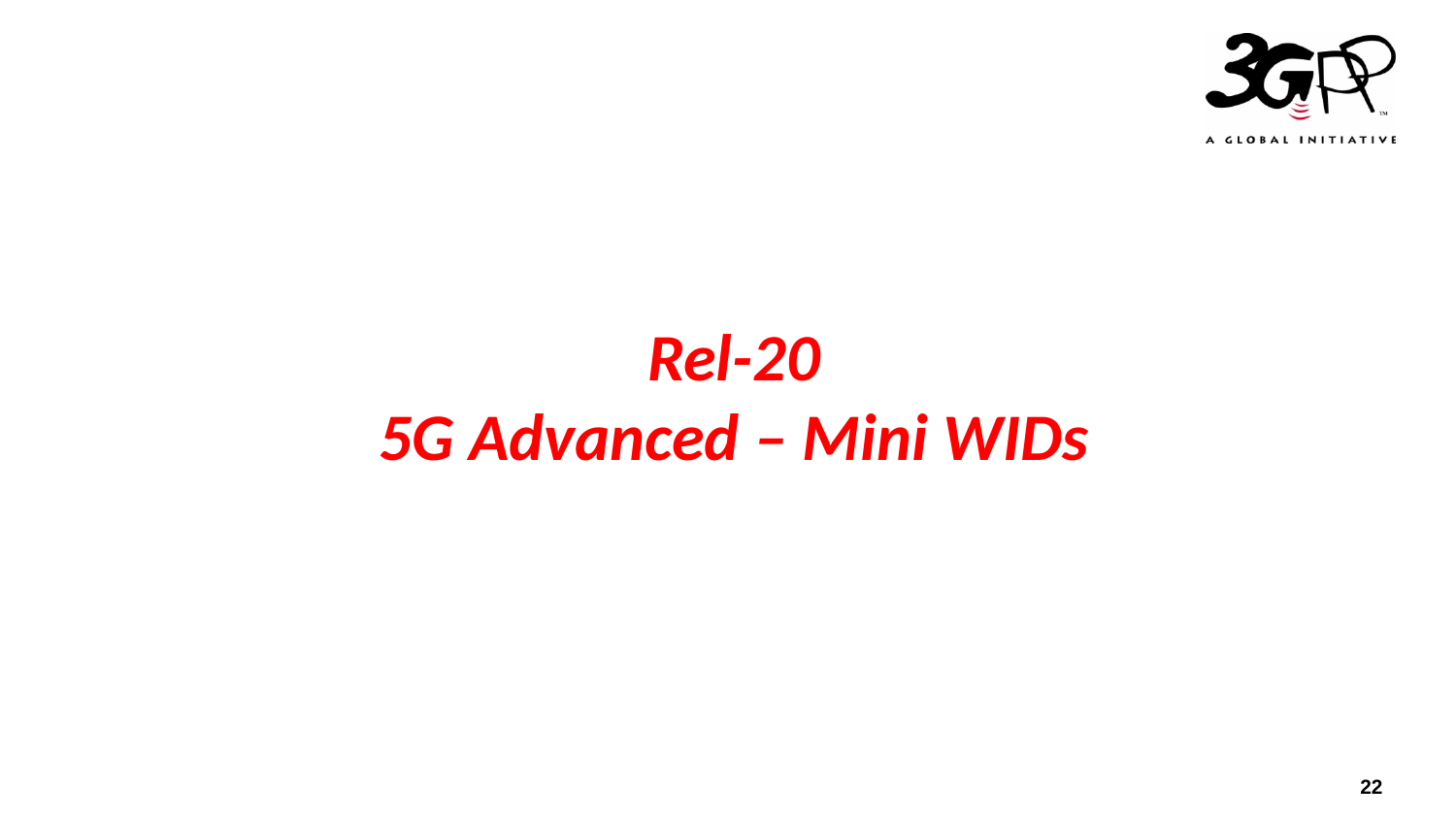

# Rel-20 5G Advanced – Mini WIDs